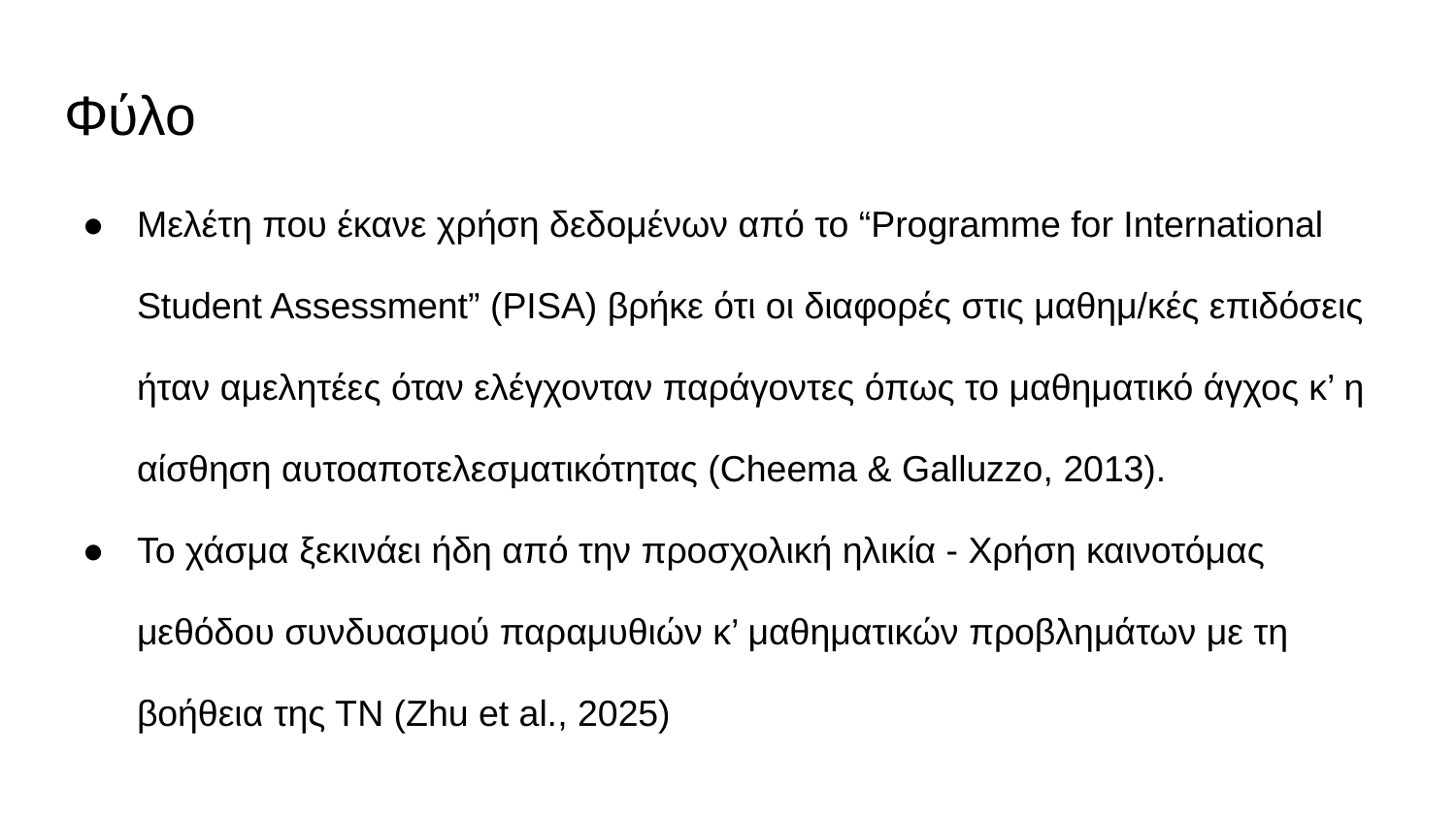

# Φύλο
Μελέτη που έκανε χρήση δεδομένων από το “Programme for International Student Assessment” (PISA) βρήκε ότι οι διαφορές στις μαθημ/κές επιδόσεις ήταν αμελητέες όταν ελέγχονταν παράγοντες όπως το μαθηματικό άγχος κ’ η αίσθηση αυτοαποτελεσματικότητας (Cheema & Galluzzo, 2013).
Το χάσμα ξεκινάει ήδη από την προσχολική ηλικία - Χρήση καινοτόμας μεθόδου συνδυασμού παραμυθιών κ’ μαθηματικών προβλημάτων με τη βοήθεια της ΤΝ (Zhu et al., 2025)